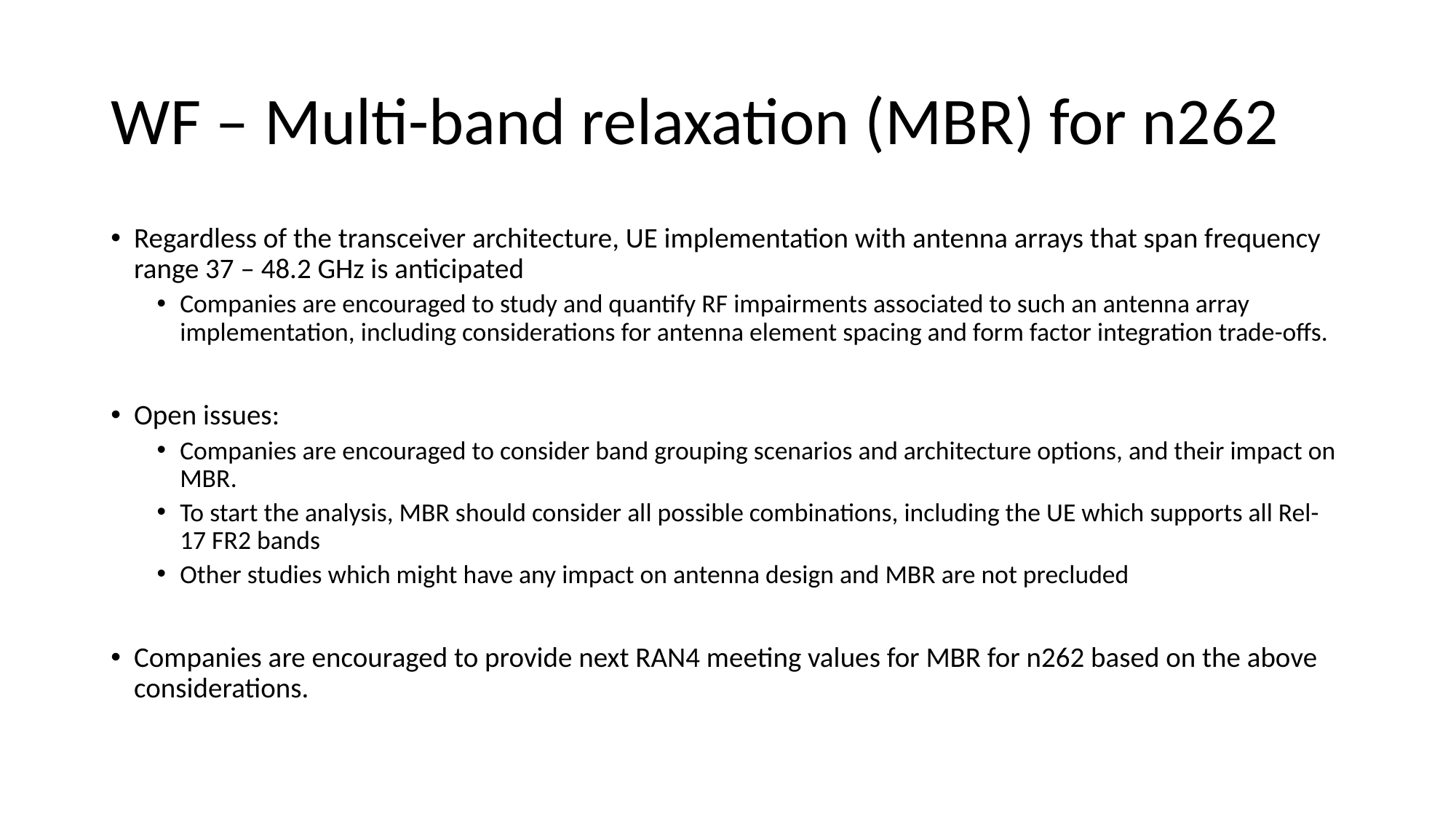

# WF – Multi-band relaxation (MBR) for n262
Regardless of the transceiver architecture, UE implementation with antenna arrays that span frequency range 37 – 48.2 GHz is anticipated
Companies are encouraged to study and quantify RF impairments associated to such an antenna array implementation, including considerations for antenna element spacing and form factor integration trade-offs.

Open issues:
Companies are encouraged to consider band grouping scenarios and architecture options, and their impact on MBR.
To start the analysis, MBR should consider all possible combinations, including the UE which supports all Rel-17 FR2 bands
Other studies which might have any impact on antenna design and MBR are not precluded

Companies are encouraged to provide next RAN4 meeting values for MBR for n262 based on the above considerations.